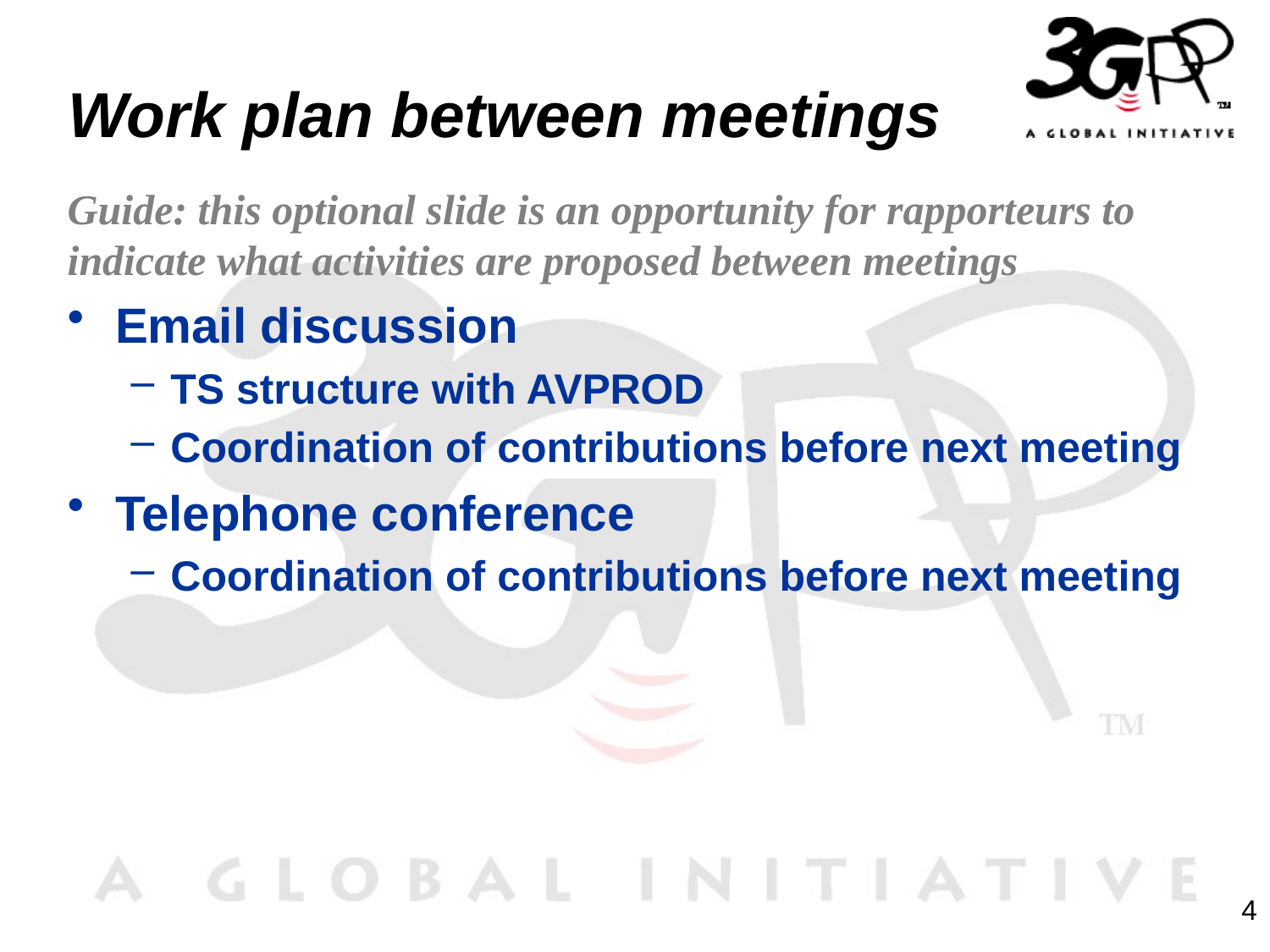

# Work plan between meetings
Guide: this optional slide is an opportunity for rapporteurs to indicate what activities are proposed between meetings
Email discussion
TS structure with AVPROD
Coordination of contributions before next meeting
Telephone conference
Coordination of contributions before next meeting

4